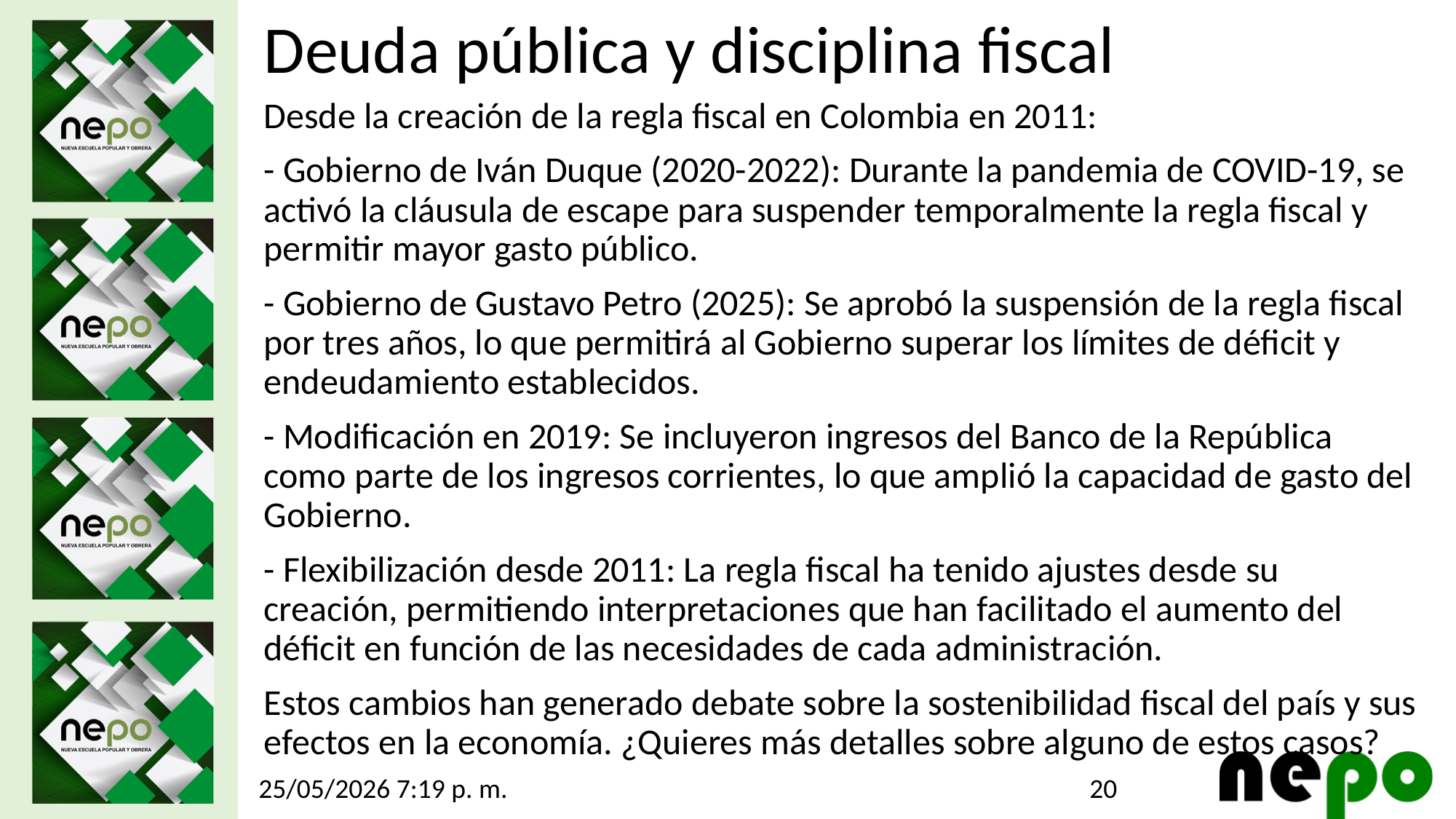

# Deuda pública y disciplina fiscal
Desde la creación de la regla fiscal en Colombia en 2011:
- Gobierno de Iván Duque (2020-2022): Durante la pandemia de COVID-19, se activó la cláusula de escape para suspender temporalmente la regla fiscal y permitir mayor gasto público.
- Gobierno de Gustavo Petro (2025): Se aprobó la suspensión de la regla fiscal por tres años, lo que permitirá al Gobierno superar los límites de déficit y endeudamiento establecidos.
- Modificación en 2019: Se incluyeron ingresos del Banco de la República como parte de los ingresos corrientes, lo que amplió la capacidad de gasto del Gobierno.
- Flexibilización desde 2011: La regla fiscal ha tenido ajustes desde su creación, permitiendo interpretaciones que han facilitado el aumento del déficit en función de las necesidades de cada administración.
Estos cambios han generado debate sobre la sostenibilidad fiscal del país y sus efectos en la economía. ¿Quieres más detalles sobre alguno de estos casos?
20
25/05/2026 7:19 p. m.